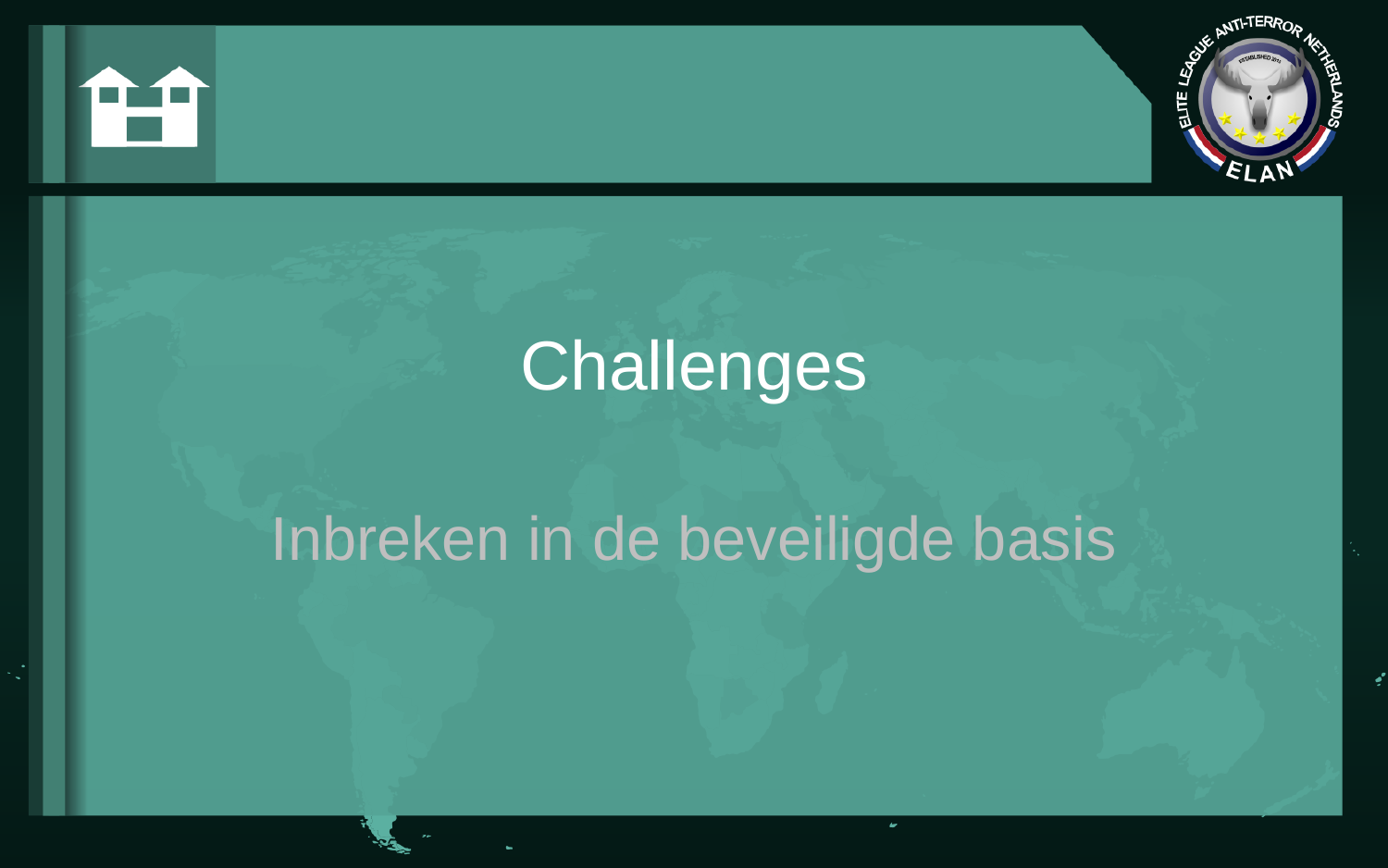

# Challenges
Inbreken in de beveiligde basis